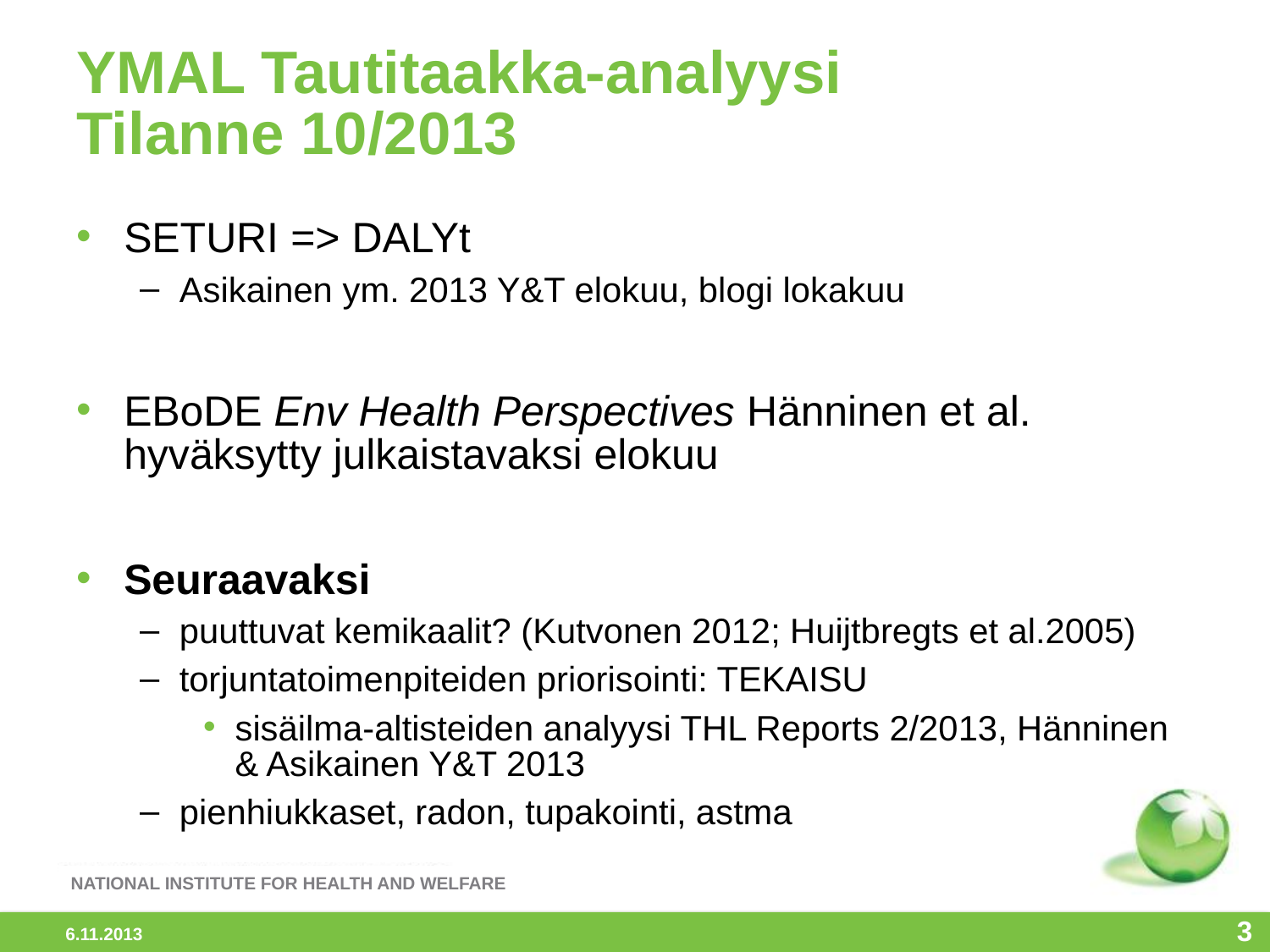

# YMAL Tautitaakka-analyysi Tilanne 10/2013
SETURI => DALYt
Asikainen ym. 2013 Y&T elokuu, blogi lokakuu

EBoDE Env Health Perspectives Hänninen et al. hyväksytty julkaistavaksi elokuu

Seuraavaksi
puuttuvat kemikaalit? (Kutvonen 2012; Huijtbregts et al.2005)
torjuntatoimenpiteiden priorisointi: TEKAISU
sisäilma-altisteiden analyysi THL Reports 2/2013, Hänninen & Asikainen Y&T 2013
pienhiukkaset, radon, tupakointi, astma
3
6.11.2013